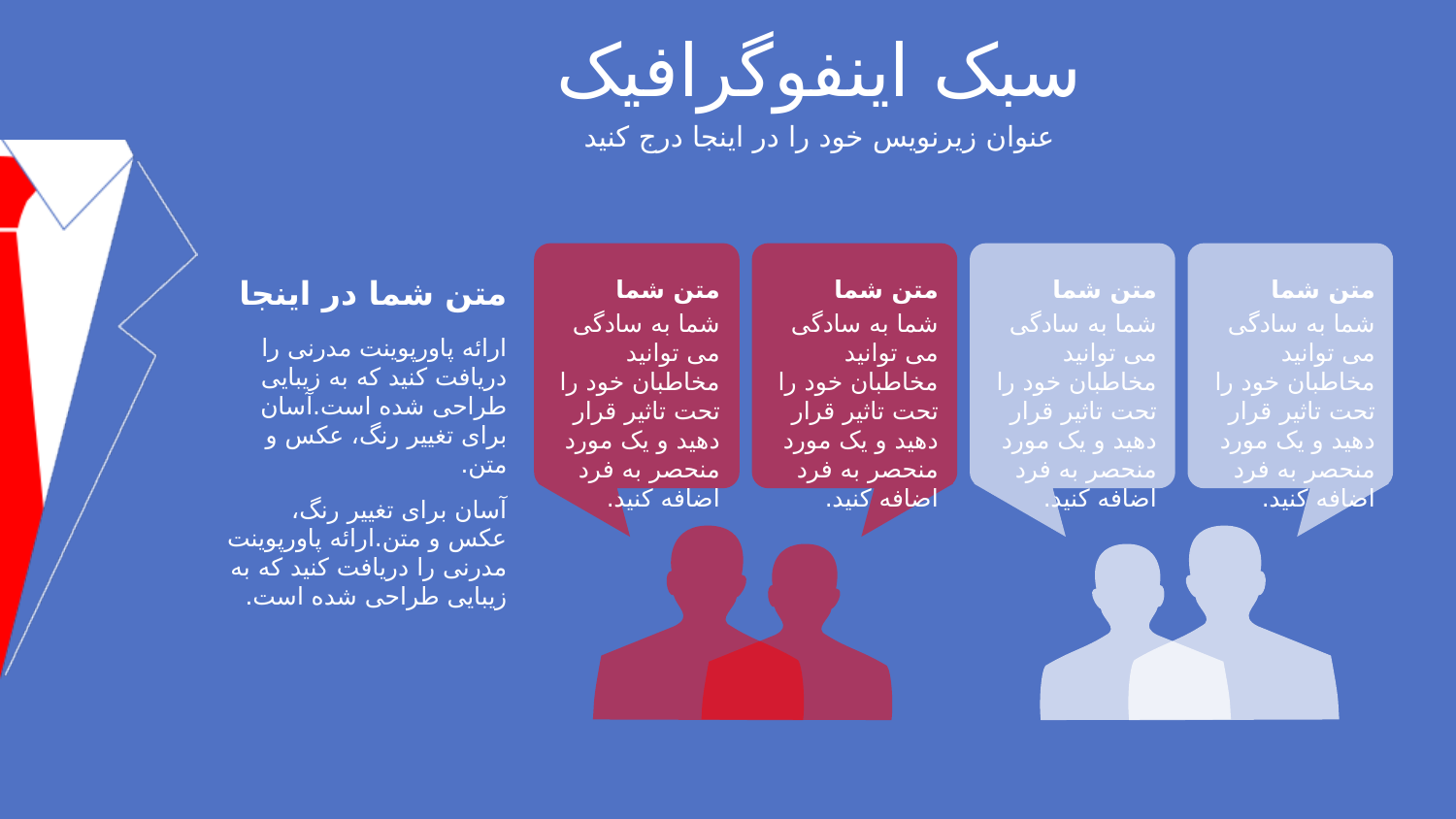

سبک اینفوگرافیک
عنوان زیرنویس خود را در اینجا درج کنید

متن شما در اینجا
متن شما
شما به سادگی می توانید مخاطبان خود را تحت تاثیر قرار دهید و یک مورد منحصر به فرد اضافه کنید.
متن شما
شما به سادگی می توانید مخاطبان خود را تحت تاثیر قرار دهید و یک مورد منحصر به فرد اضافه کنید.
متن شما
شما به سادگی می توانید مخاطبان خود را تحت تاثیر قرار دهید و یک مورد منحصر به فرد اضافه کنید.
متن شما
شما به سادگی می توانید مخاطبان خود را تحت تاثیر قرار دهید و یک مورد منحصر به فرد اضافه کنید.
ارائه پاورپوینت مدرنی را دریافت کنید که به زیبایی طراحی شده است.آسان برای تغییر رنگ، عکس و متن.
آسان برای تغییر رنگ، عکس و متن.ارائه پاورپوینت مدرنی را دریافت کنید که به زیبایی طراحی شده است.